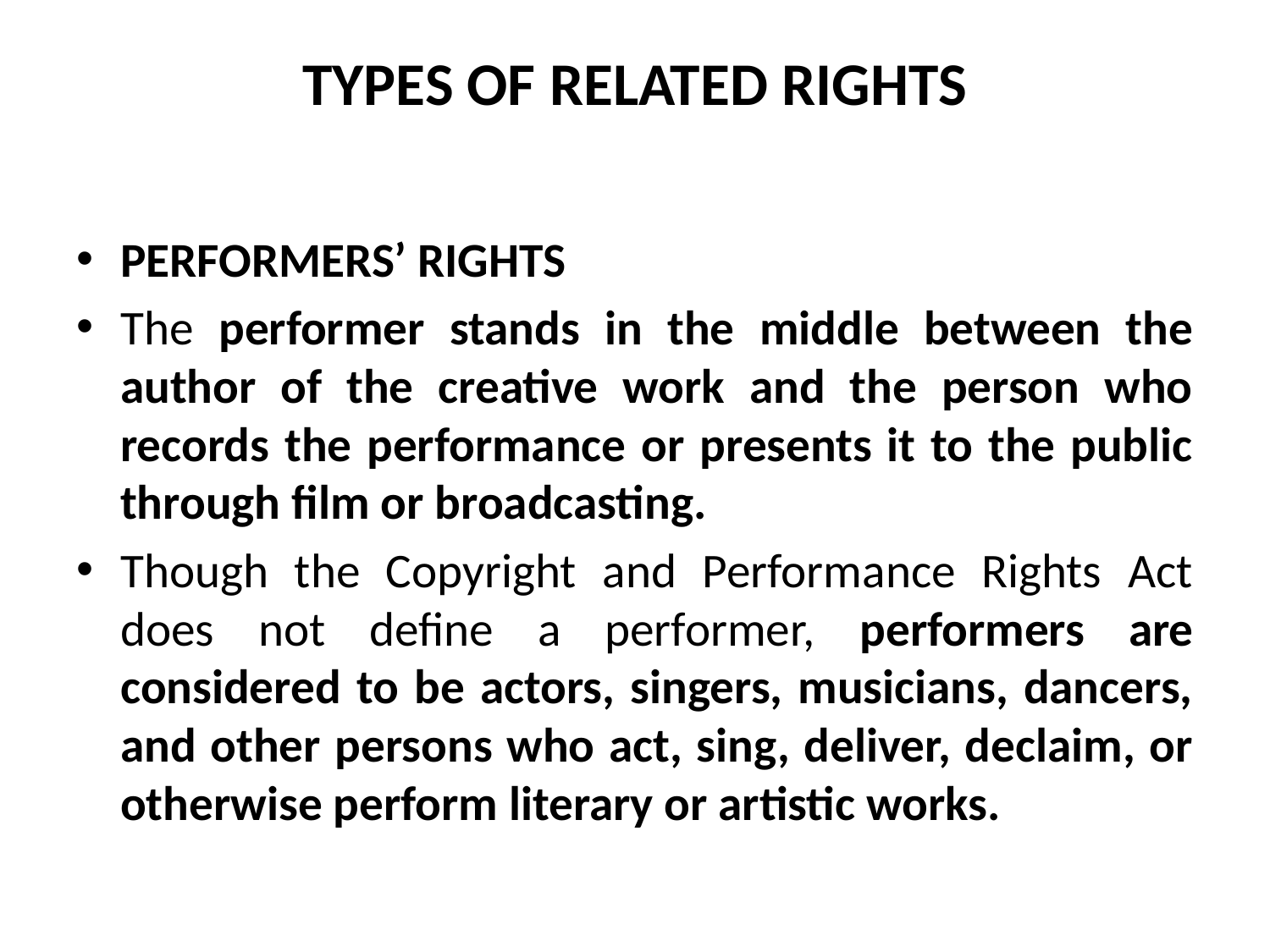

# TYPES OF RELATED RIGHTS
PERFORMERS’ RIGHTS
The performer stands in the middle between the author of the creative work and the person who records the performance or presents it to the public through film or broadcasting.
Though the Copyright and Performance Rights Act does not define a performer, performers are considered to be actors, singers, musicians, dancers, and other persons who act, sing, deliver, declaim, or otherwise perform literary or artistic works.